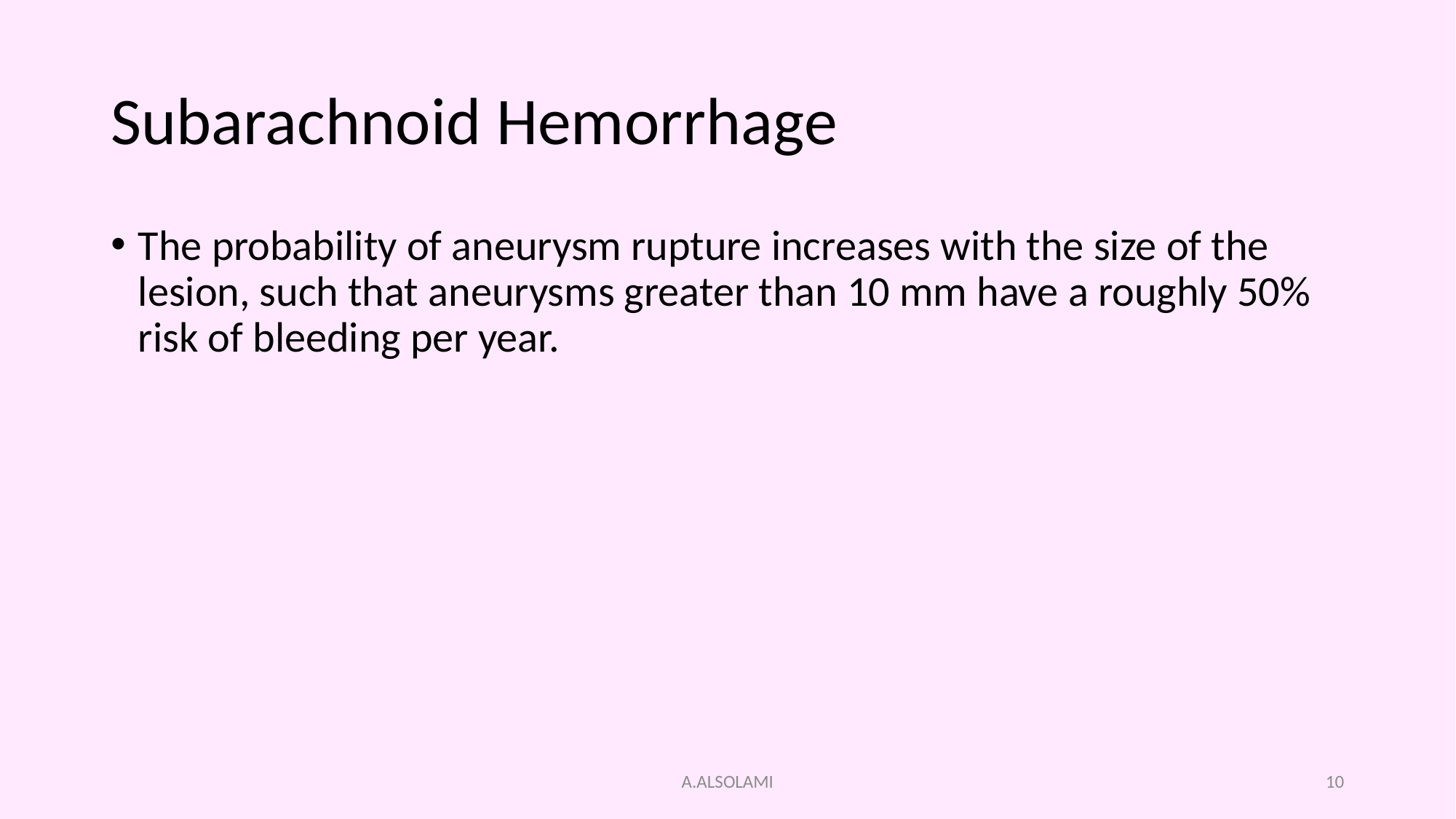

# Subarachnoid Hemorrhage
The probability of aneurysm rupture increases with the size of the lesion, such that aneurysms greater than 10 mm have a roughly 50% risk of bleeding per year.

A.ALSOLAMI
10